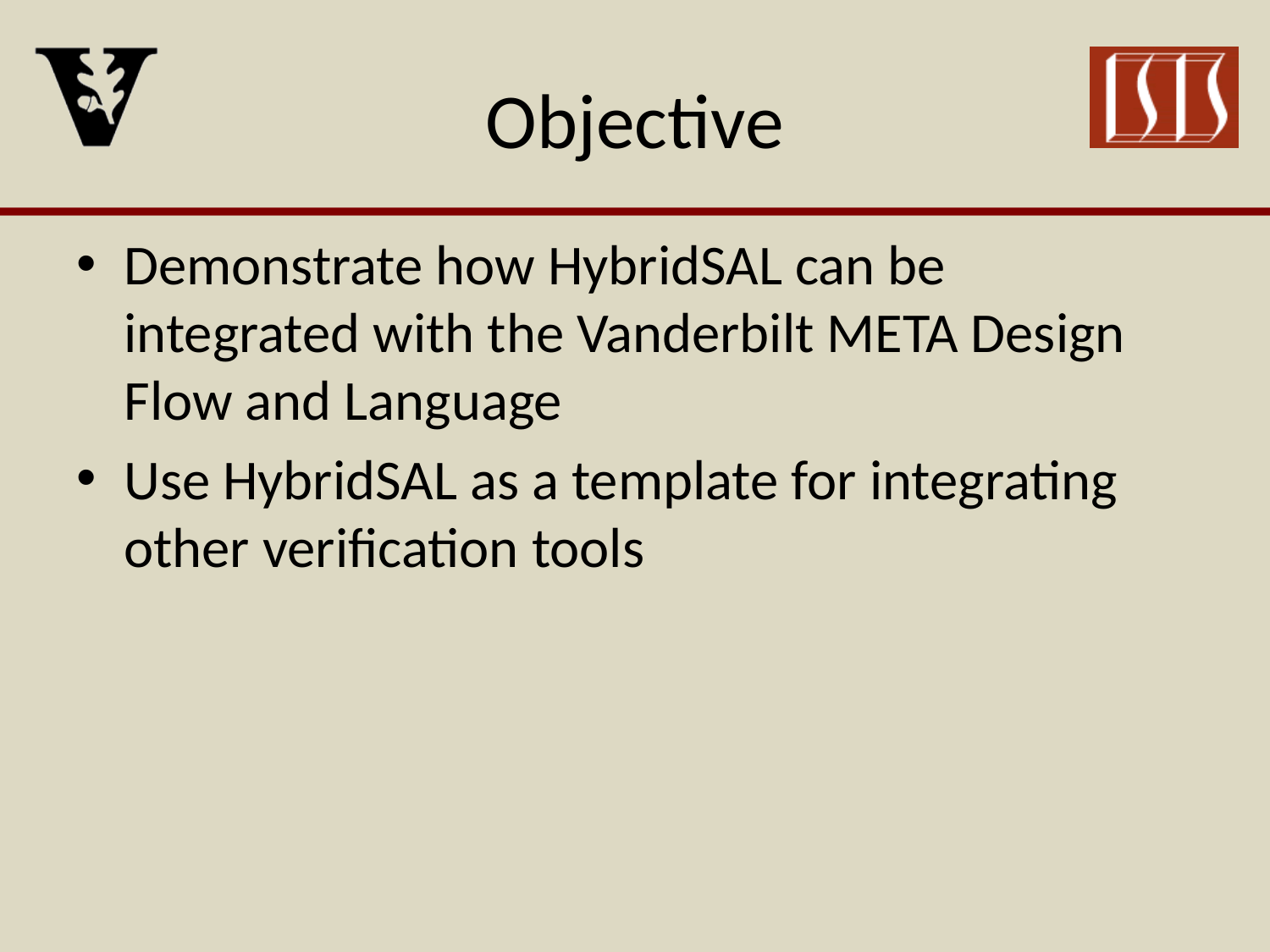

# Objective
Demonstrate how HybridSAL can be integrated with the Vanderbilt META Design Flow and Language
Use HybridSAL as a template for integrating other verification tools